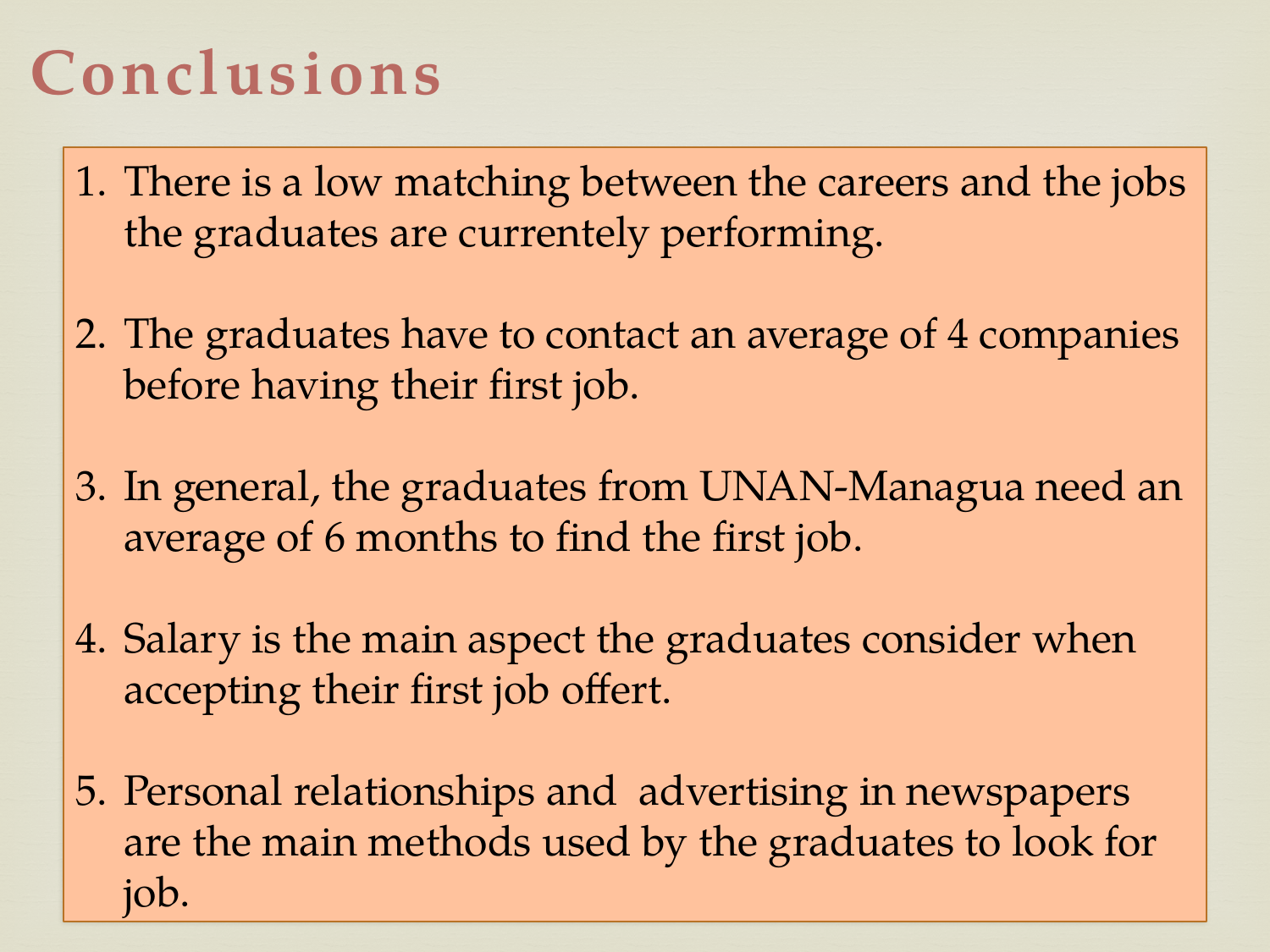

Conclusions
There is a low matching between the careers and the jobs the graduates are currentely performing.

The graduates have to contact an average of 4 companies before having their first job.

In general, the graduates from UNAN-Managua need an average of 6 months to find the first job.

Salary is the main aspect the graduates consider when accepting their first job offert.

Personal relationships and  advertising in newspapers are the main methods used by the graduates to look for job.
15